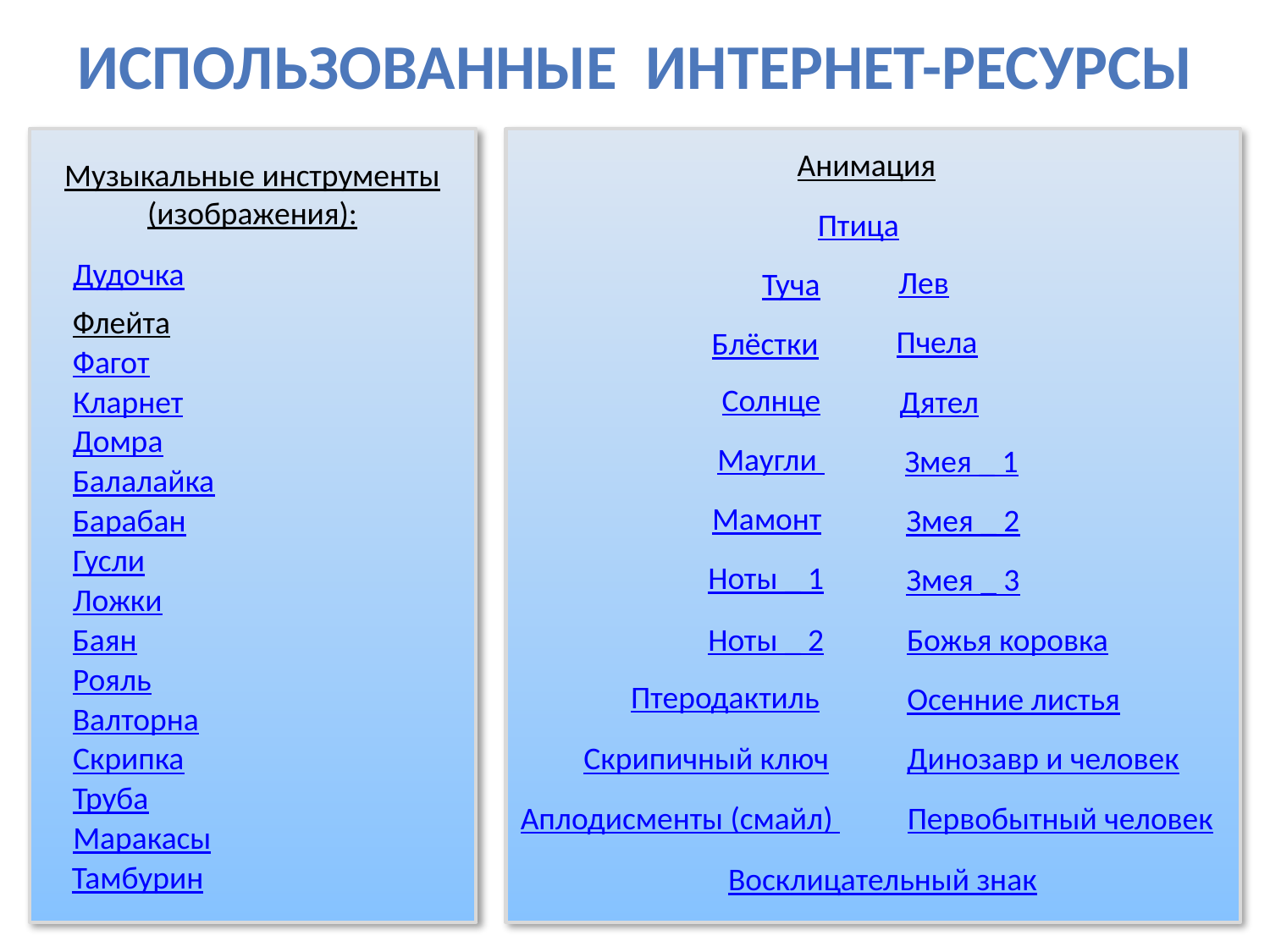

Использованные  интернет-ресурсы

Анимация
Музыкальные инструменты
(изображения):

Птица
Дудочка
Лев
Туча
Флейта
Пчела
Блёстки
Фагот
Солнце
Кларнет
Дятел
Домра
Маугли
Змея _ 1
Балалайка
Мамонт
Барабан
Змея _ 2
Гусли
Ноты _ 1
Змея _ 3
Ложки
Ноты _ 2
Баян
Божья коровка
Рояль
Птеродактиль
Осенние листья
Валторна
Скрипка
Скрипичный ключ
Динозавр и человек
Труба
Аплодисменты (смайл)
Первобытный человек
Маракасы
Тамбурин
Восклицательный знак